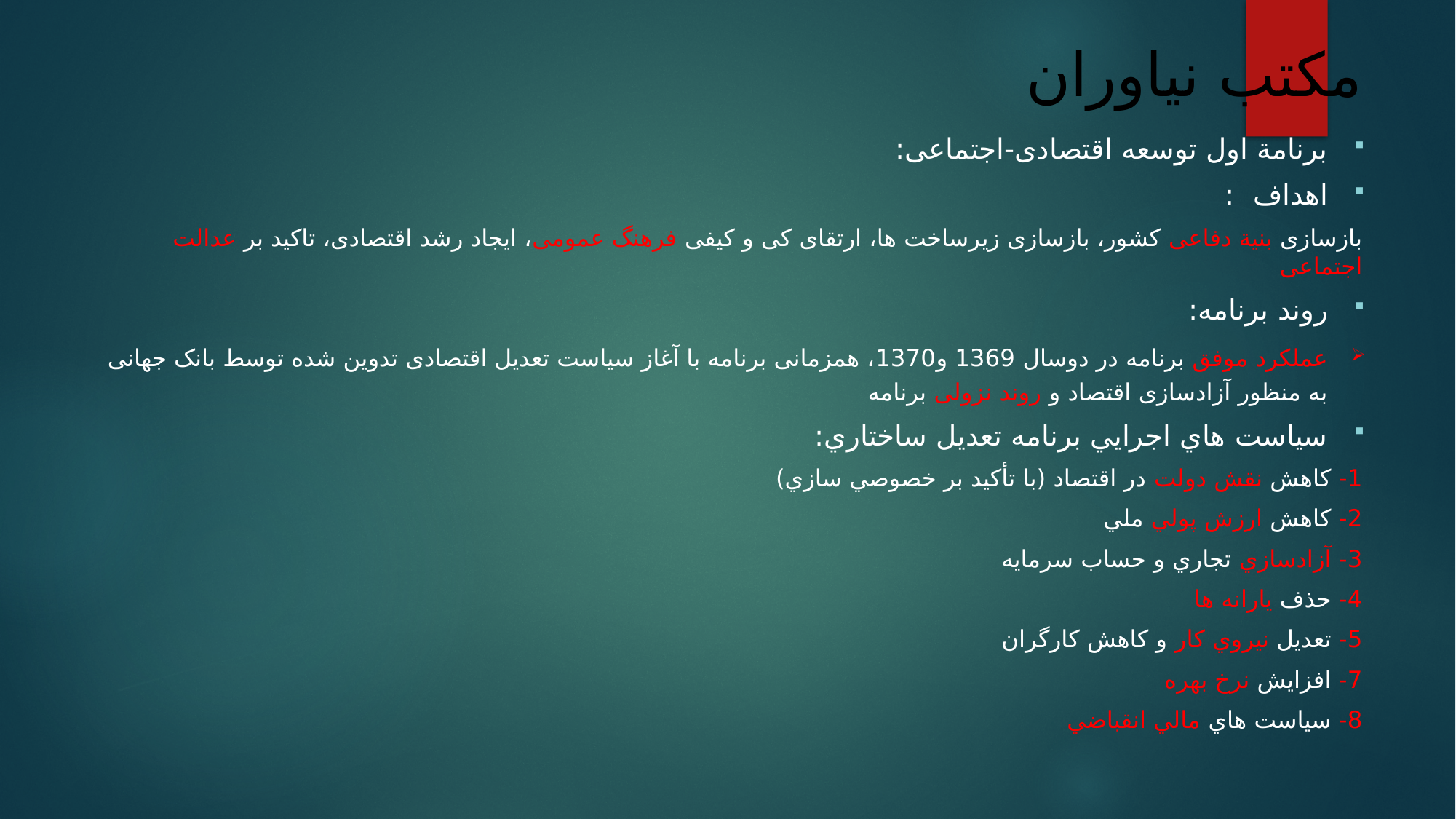

مکتب نیاوران
برنامة اول توسعه اقتصادی-اجتماعی:
اهداف  :
بازسازی بنیة دفاعی کشور، بازسازی زیرساخت ها، ارتقای کی و کیفی فرهنگ عمومی، ایجاد رشد اقتصادی، تاکید بر عدالت اجتماعی
روند برنامه:
عملکرد موفق برنامه در دوسال 1369 و1370، همزمانی برنامه با آغاز سیاست تعدیل اقتصادی تدوین شده توسط بانک جهانی به منظور آزادسازی اقتصاد و روند نزولی برنامه
سياست هاي اجرايي برنامه تعديل ساختاري:
1- كاهش نقش دولت در اقتصاد (با تأكيد بر خصوصي سازي)
2- كاهش ارزش پولي ملي
3- آزادسازي تجاري و حساب سرمايه
4- حذف يارانه ها
5- تعديل نيروي كار و كاهش كارگران
7- افزايش نرخ بهره
8- سياست هاي مالي انقباضي